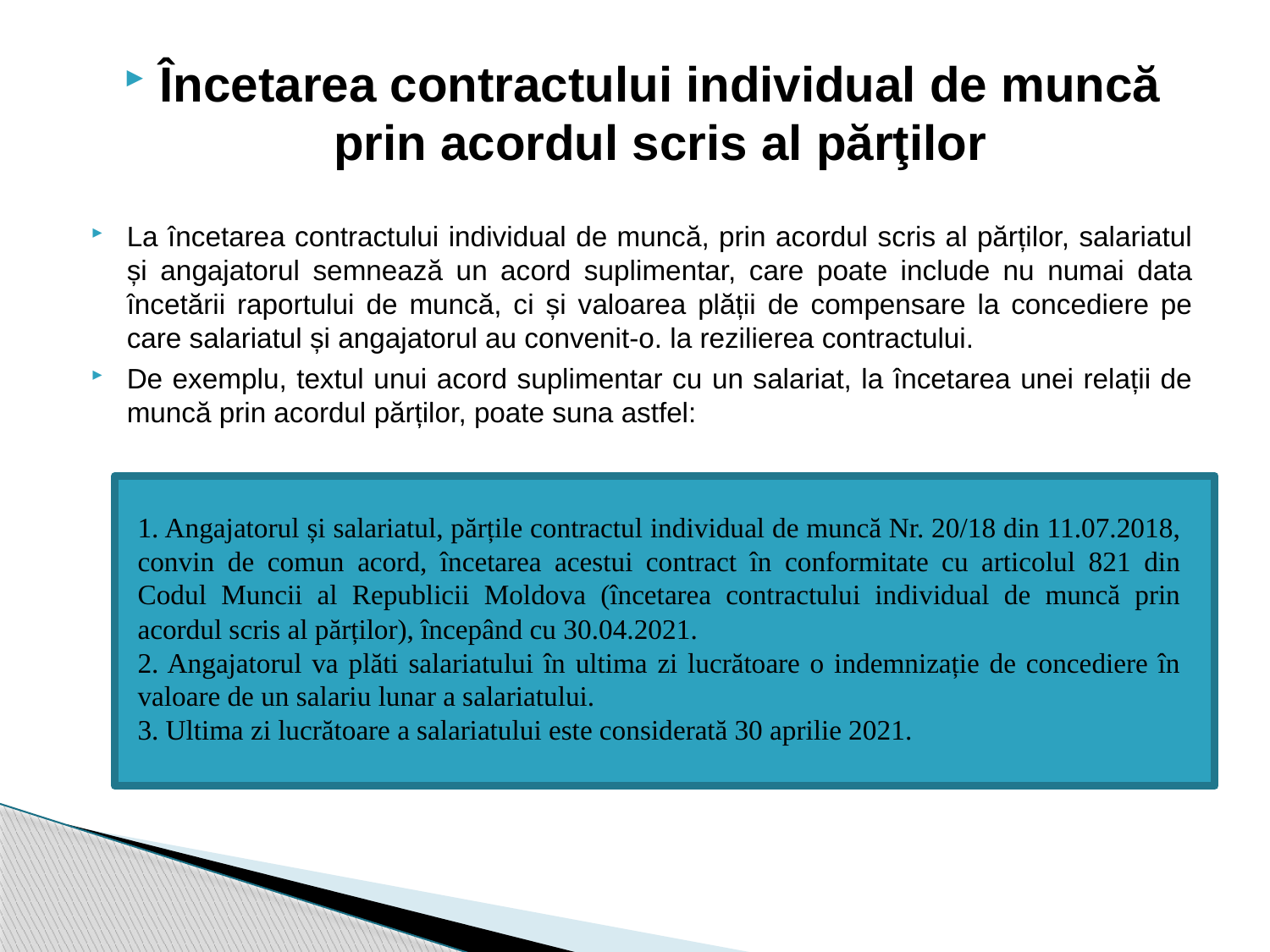

Încetarea contractului individual de muncă prin acordul scris al părţilor

La încetarea contractului individual de muncă, prin acordul scris al părților, salariatul și angajatorul semnează un acord suplimentar, care poate include nu numai data încetării raportului de muncă, ci și valoarea plății de compensare la concediere pe care salariatul și angajatorul au convenit-o. la rezilierea contractului.
De exemplu, textul unui acord suplimentar cu un salariat, la încetarea unei relații de muncă prin acordul părților, poate suna astfel:

1. Angajatorul și salariatul, părțile contractul individual de muncă Nr. 20/18 din 11.07.2018, convin de comun acord, încetarea acestui contract în conformitate cu articolul 821 din Codul Muncii al Republicii Moldova (încetarea contractului individual de muncă prin acordul scris al părților), începând cu 30.04.2021.
2. Angajatorul va plăti salariatului în ultima zi lucrătoare o indemnizație de concediere în valoare de un salariu lunar a salariatului.
3. Ultima zi lucrătoare a salariatului este considerată 30 aprilie 2021.